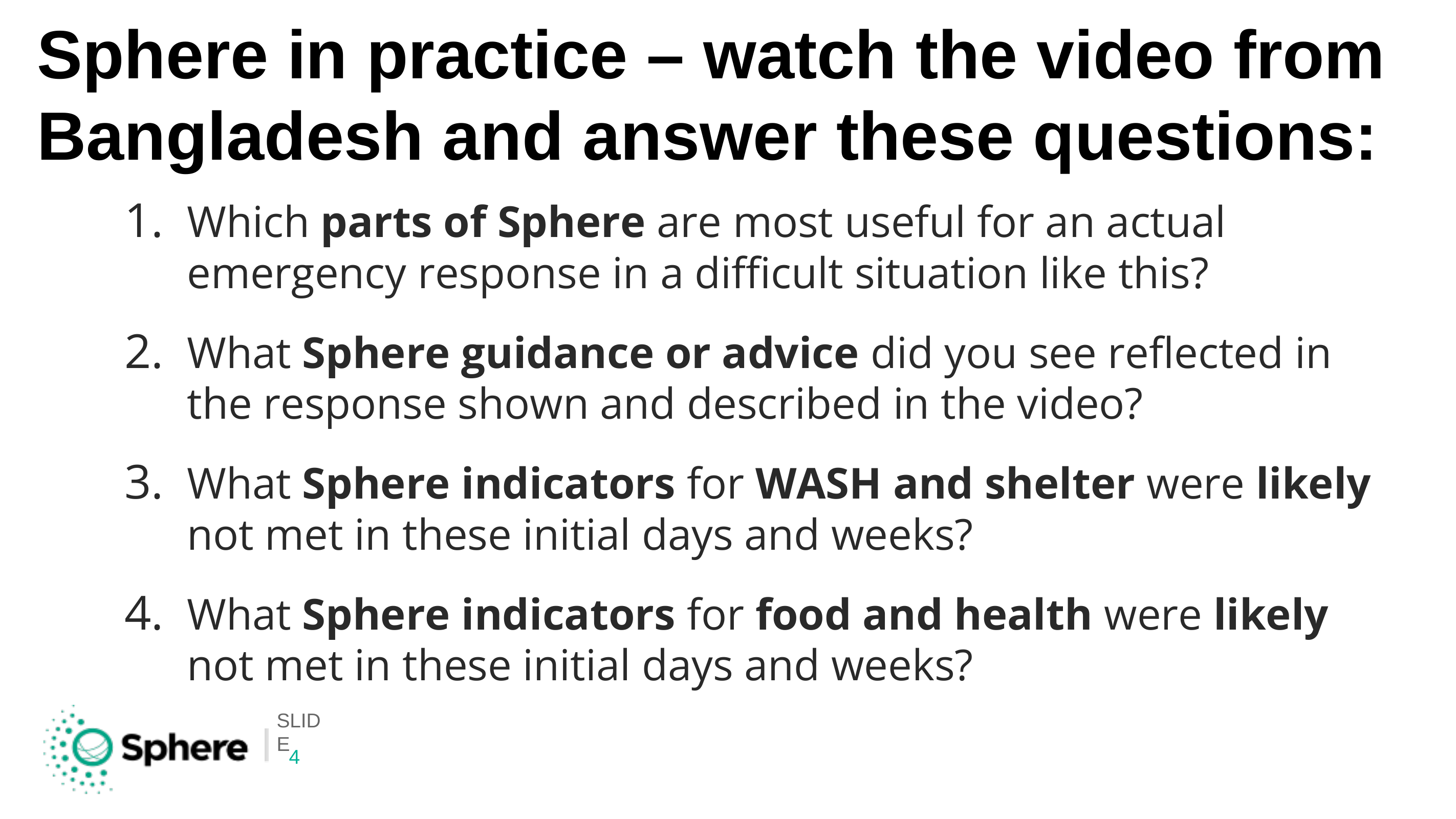

# Sphere in practice – watch the video from Bangladesh and answer these questions:
Which parts of Sphere are most useful for an actual emergency response in a difficult situation like this?
What Sphere guidance or advice did you see reflected in the response shown and described in the video?
What Sphere indicators for WASH and shelter were likely not met in these initial days and weeks?
What Sphere indicators for food and health were likely not met in these initial days and weeks?

4